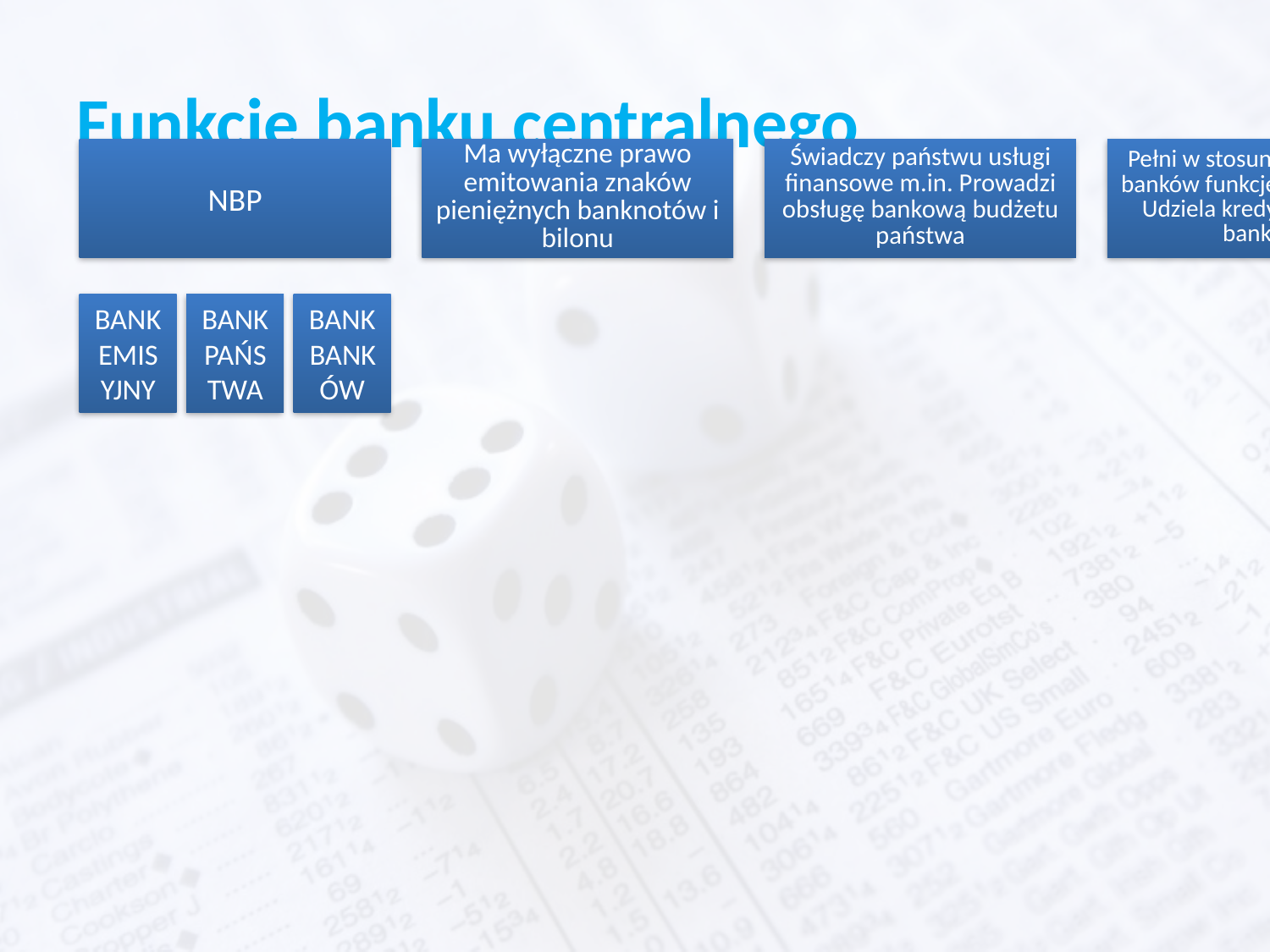

# Funkcje banku centralnego
NBP
BANK EMISYJNY
BANK PAŃSTWA
BANK BANKÓW
Ma wyłączne prawo emitowania znaków pieniężnych banknotów i bilonu
Świadczy państwu usługi finansowe m.in. Prowadzi obsługę bankową budżetu państwa